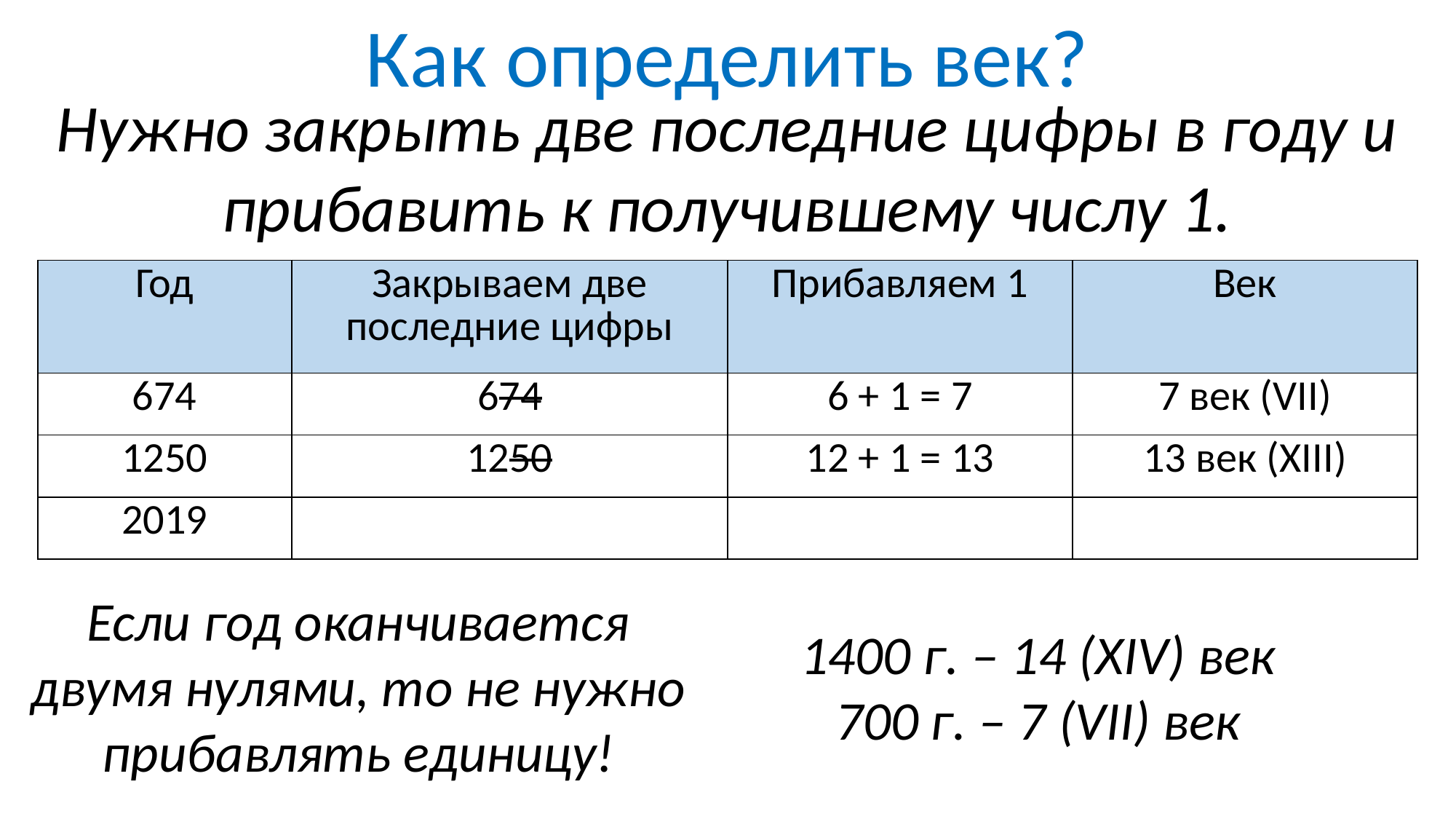

Как определить век?
Нужно закрыть две последние цифры в году и прибавить к получившему числу 1.
| Год | Закрываем две последние цифры | Прибавляем 1 | Век |
| --- | --- | --- | --- |
| 674 | 674 | 6 + 1 = 7 | 7 век (VII) |
| 1250 | 1250 | 12 + 1 = 13 | 13 век (XIII) |
| 2019 |  |  |  |
Если год оканчивается двумя нулями, то не нужно прибавлять единицу!
1400 г. – 14 (XIV) век
700 г. – 7 (VII) век